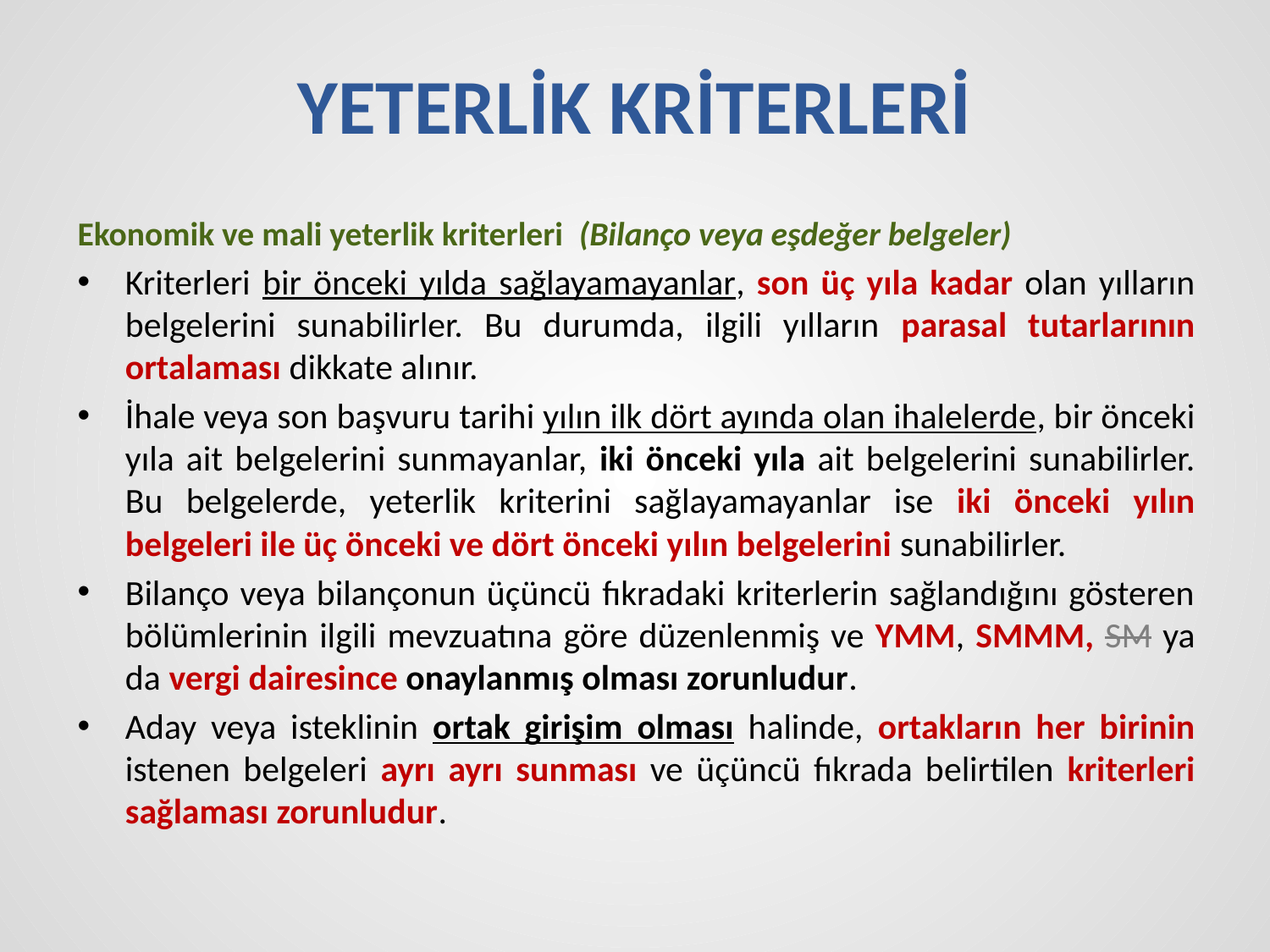

# YETERLİK KRİTERLERİ
Ekonomik ve mali yeterlik kriterleri  (Bilanço veya eşdeğer belgeler)
Kriterleri bir önceki yılda sağlayamayanlar, son üç yıla kadar olan yılların belgelerini sunabilirler. Bu durumda, ilgili yılların parasal tutarlarının ortalaması dikkate alınır.
İhale veya son başvuru tarihi yılın ilk dört ayında olan ihalelerde, bir önceki yıla ait belgelerini sunmayanlar, iki önceki yıla ait belgelerini sunabilirler. Bu belgelerde, yeterlik kriterini sağlayamayanlar ise iki önceki yılın belgeleri ile üç önceki ve dört önceki yılın belgelerini sunabilirler.
Bilanço veya bilançonun üçüncü fıkradaki kriterlerin sağlandığını gösteren bölümlerinin ilgili mevzuatına göre düzenlenmiş ve YMM, SMMM, SM ya da vergi dairesince onaylanmış olması zorunludur.
Aday veya isteklinin ortak girişim olması halinde, ortakların her birinin istenen belgeleri ayrı ayrı sunması ve üçüncü fıkrada belirtilen kriterleri sağlaması zorunludur.